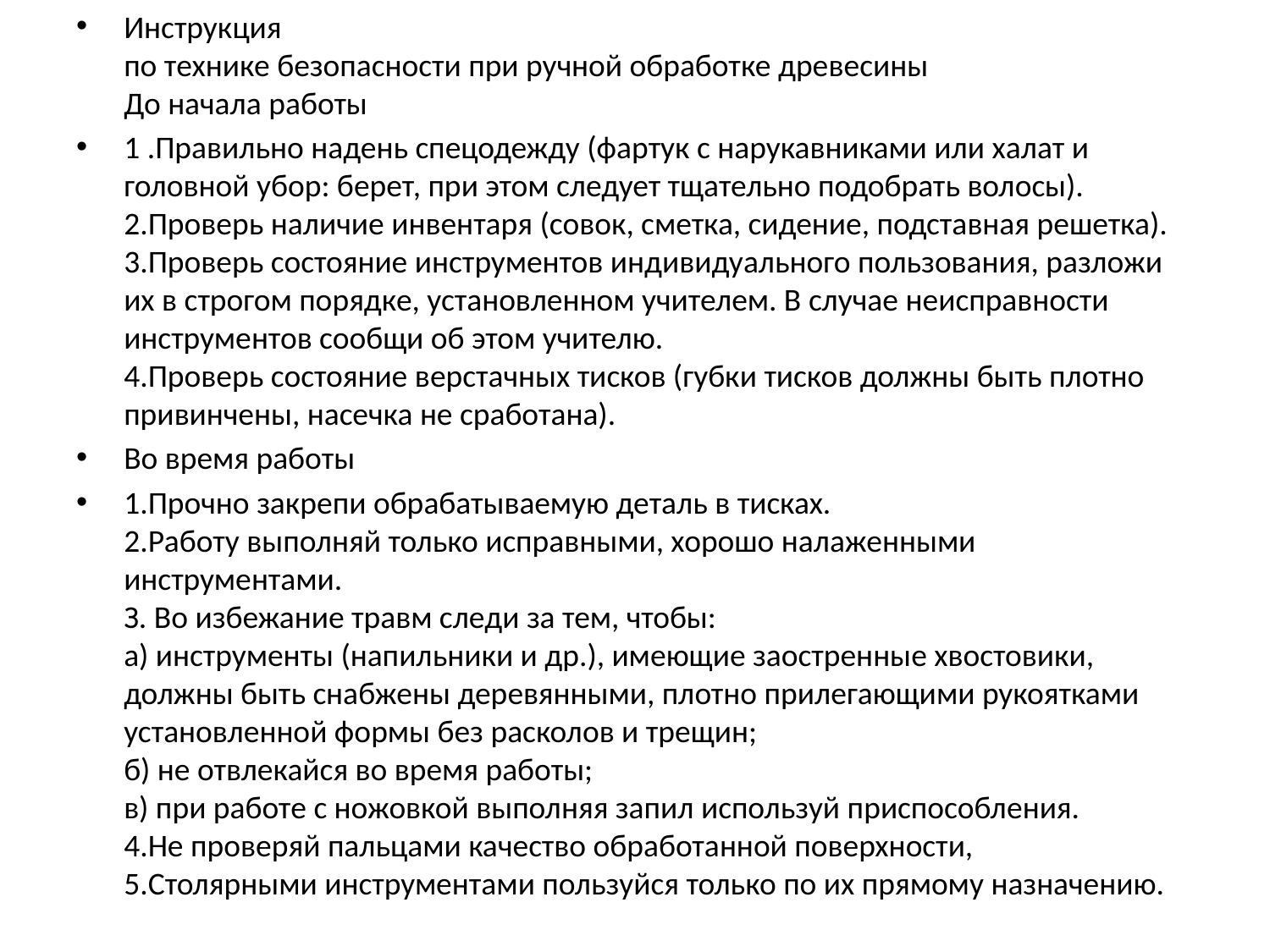

Инструкция
по технике безопасности при ручной обработке древесины
До начала работы
1 .Правильно надень спецодежду (фартук с нарукавниками или халат и головной убор: берет, при этом следует тщательно подобрать волосы).
2.Проверь наличие инвентаря (совок, сметка, сидение, подставная решетка).
3.Проверь состояние инструментов индивидуального пользования, разложи их в строгом порядке, установленном учителем. В случае неисправности инструментов сообщи об этом учителю.
4.Проверь состояние верстачных тисков (губки тисков должны быть плотно привинчены, насечка не сработана).
Во время работы
1.Прочно закрепи обрабатываемую деталь в тисках.
2.Работу выполняй только исправными, хорошо налаженными инструментами.
З. Во избежание травм следи за тем, чтобы:
а) инструменты (напильники и др.), имеющие заостренные хвостовики, должны быть снабжены деревянными, плотно прилегающими рукоятками установленной формы без расколов и трещин;
б) не отвлекайся во время работы;
в) при работе с ножовкой выполняя запил используй приспособления.
4.Не проверяй пальцами качество обработанной поверхности,
5.Столярными инструментами пользуйся только по их прямому назначению.
#